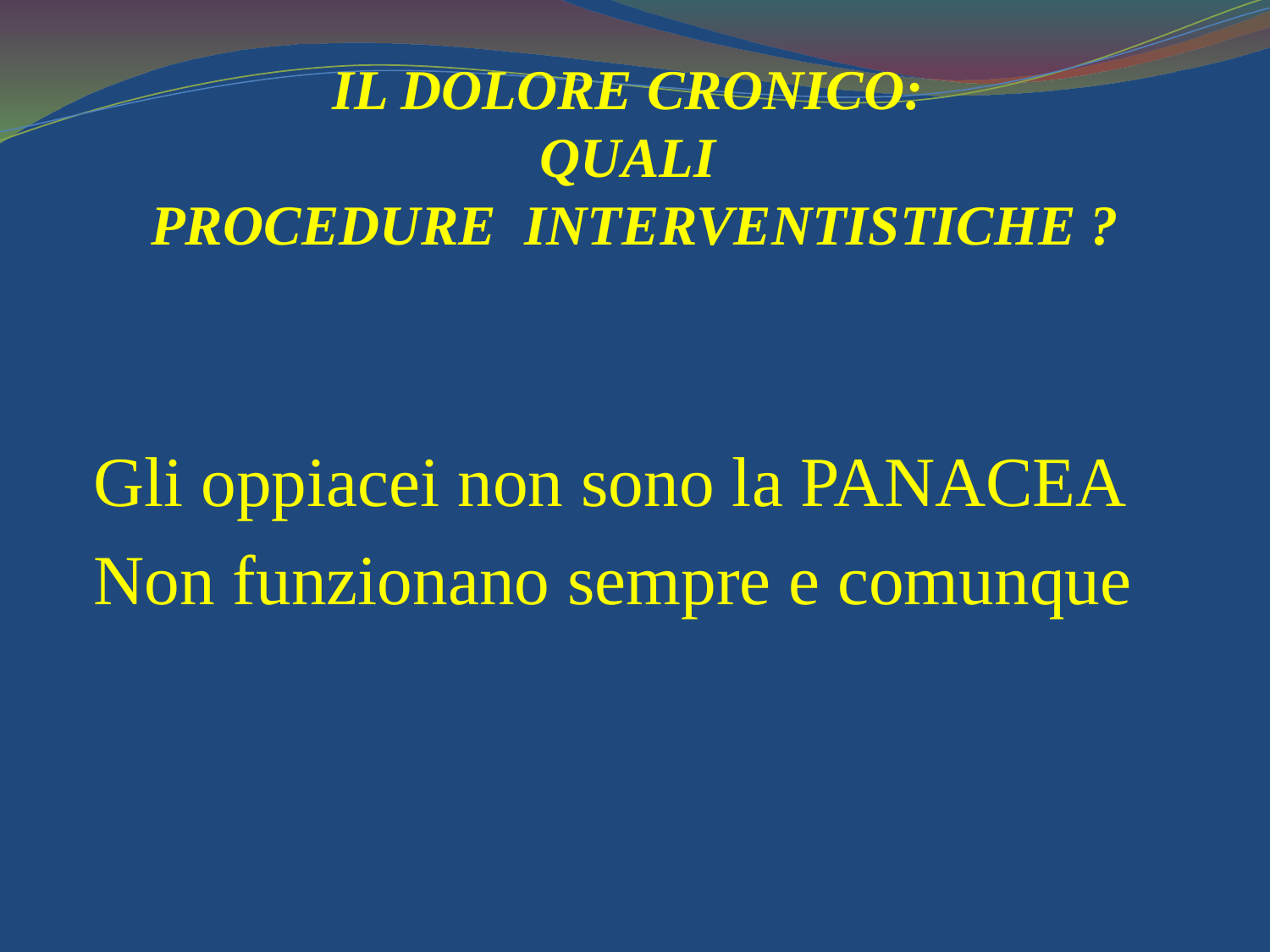

# IL DOLORE CRONICO: QUALI PROCEDURE  INTERVENTISTICHE ?

 Gli oppiacei non sono la PANACEA
 Non funzionano sempre e comunque